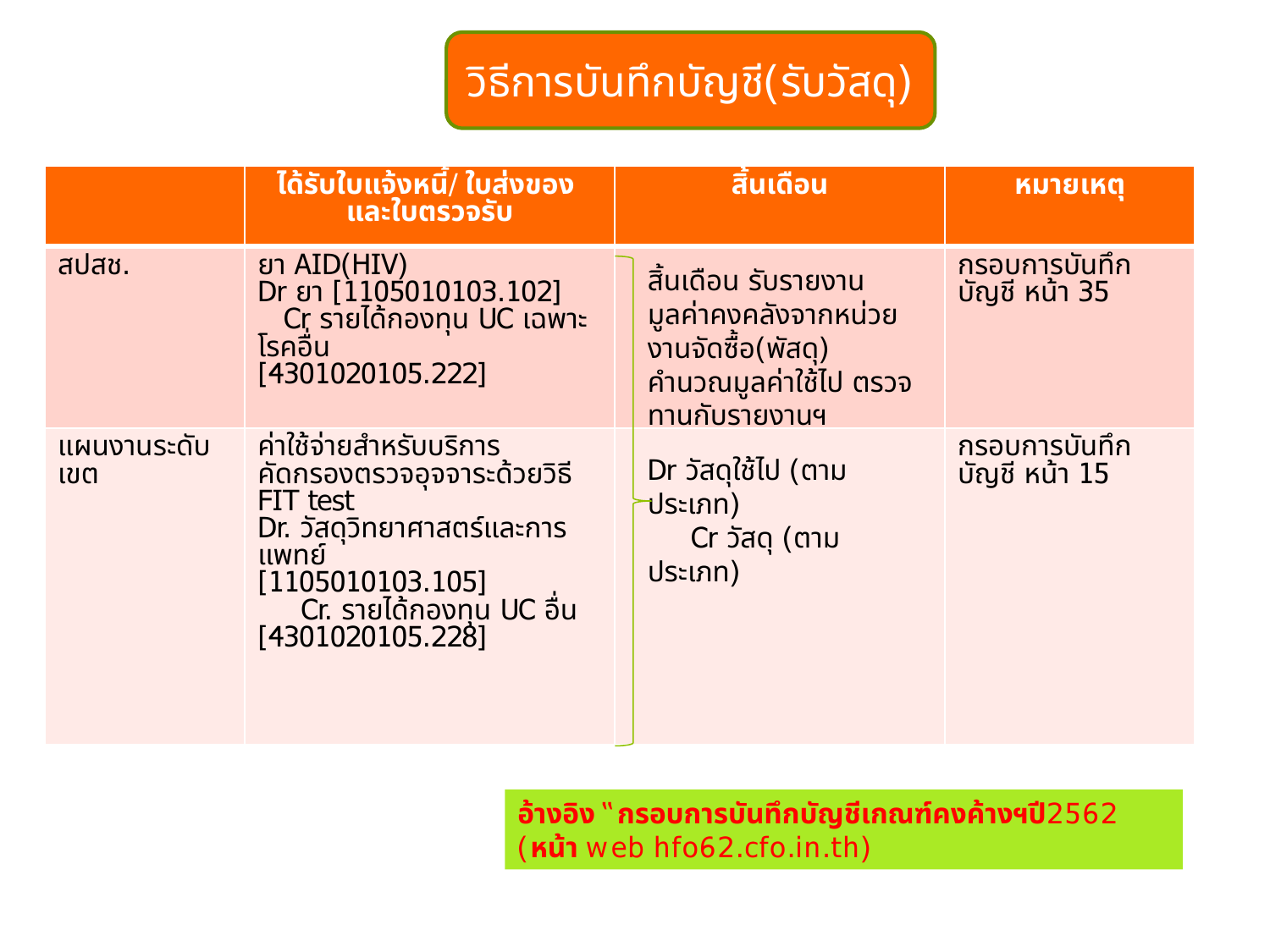

วิธีการบันทึกบัญชี(รับวัสดุ)
|  | ได้รับใบแจ้งหนี้/ใบส่งของ และใบตรวจรับ | สิ้นเดือน | หมายเหตุ |
| --- | --- | --- | --- |
| สปสช. | ยา AID(HIV) Dr ยา [1105010103.102] Cr รายได้กองทุน UC เฉพาะโรคอื่น [4301020105.222] |  | กรอบการบันทึกบัญชี หน้า 35 |
| แผนงานระดับเขต | ค่าใช้จ่ายสำหรับบริการ คัดกรองตรวจอุจจาระด้วยวิธี FIT test Dr. วัสดุวิทยาศาสตร์และการแพทย์ [1105010103.105] Cr. รายได้กองทุน UC อื่น [4301020105.228] |  | กรอบการบันทึกบัญชี หน้า 15 |

สิ้นเดือน รับรายงานมูลค่าคงคลังจากหน่วยงานจัดซื้อ(พัสดุ)  คำนวณมูลค่าใช้ไป ตรวจทานกับรายงานฯ
Dr วัสดุใช้ไป (ตามประเภท)
     Cr วัสดุ (ตามประเภท)

อ้างอิง “กรอบการบันทึกบัญชีเกณฑ์คงค้างฯปี2562
(หน้า web hfo62.cfo.in.th)